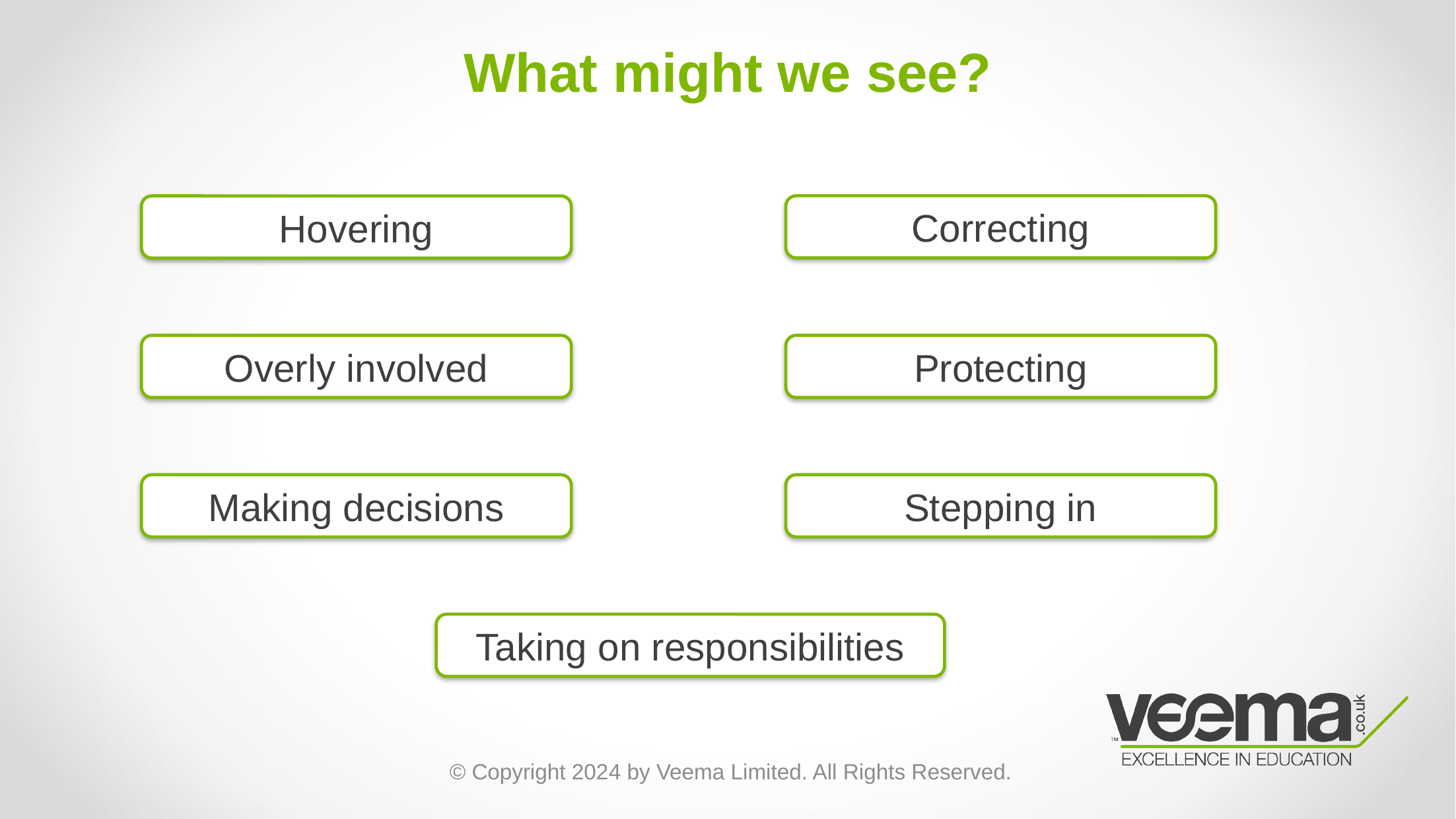

# What might we see?
Correcting
Hovering
Overly involved
Protecting
Making decisions
Stepping in
Taking on responsibilities